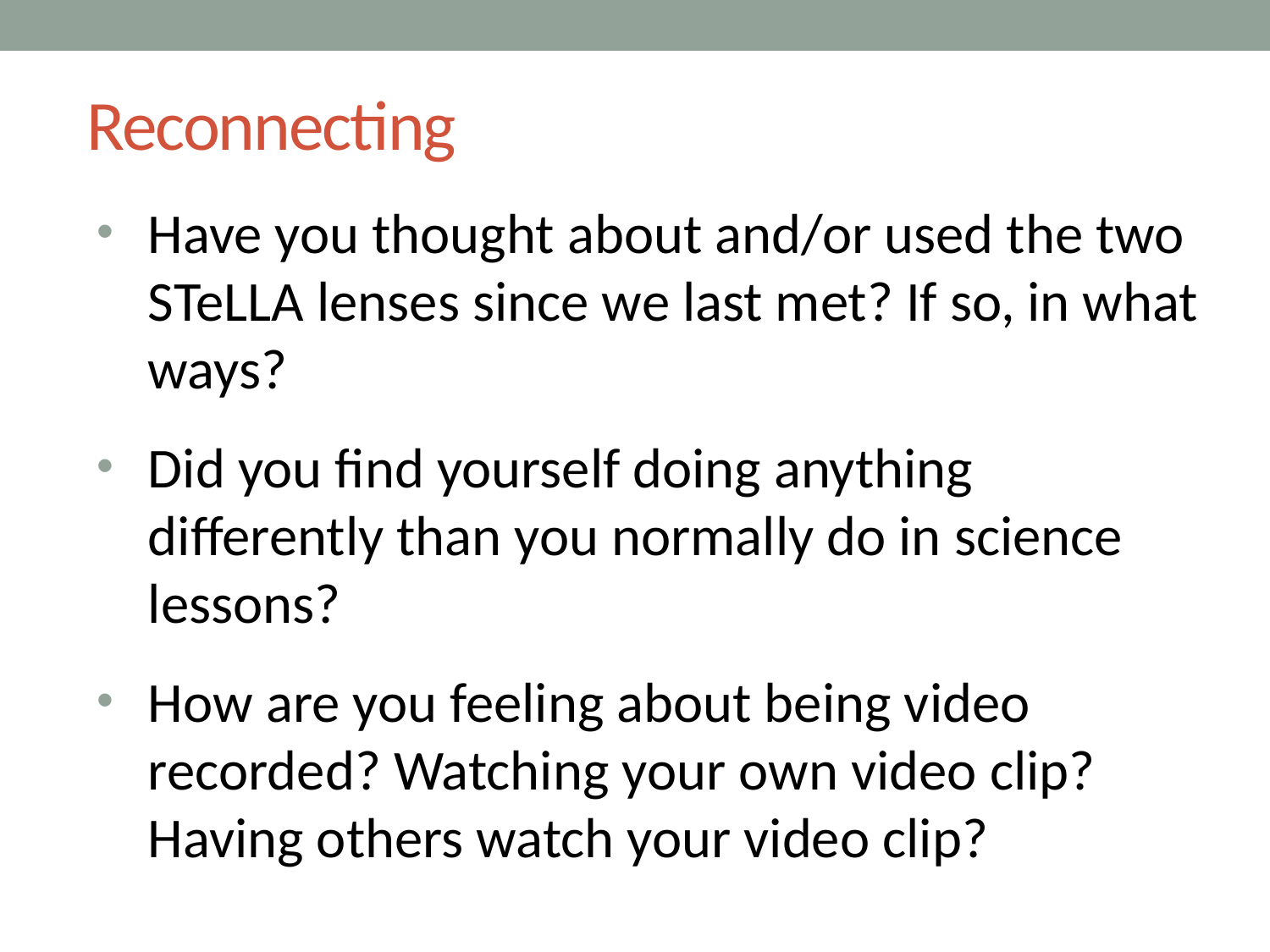

# Reconnecting
Have you thought about and/or used the two STeLLA lenses since we last met? If so, in what ways?
Did you find yourself doing anything differently than you normally do in science lessons?
How are you feeling about being video recorded? Watching your own video clip? Having others watch your video clip?